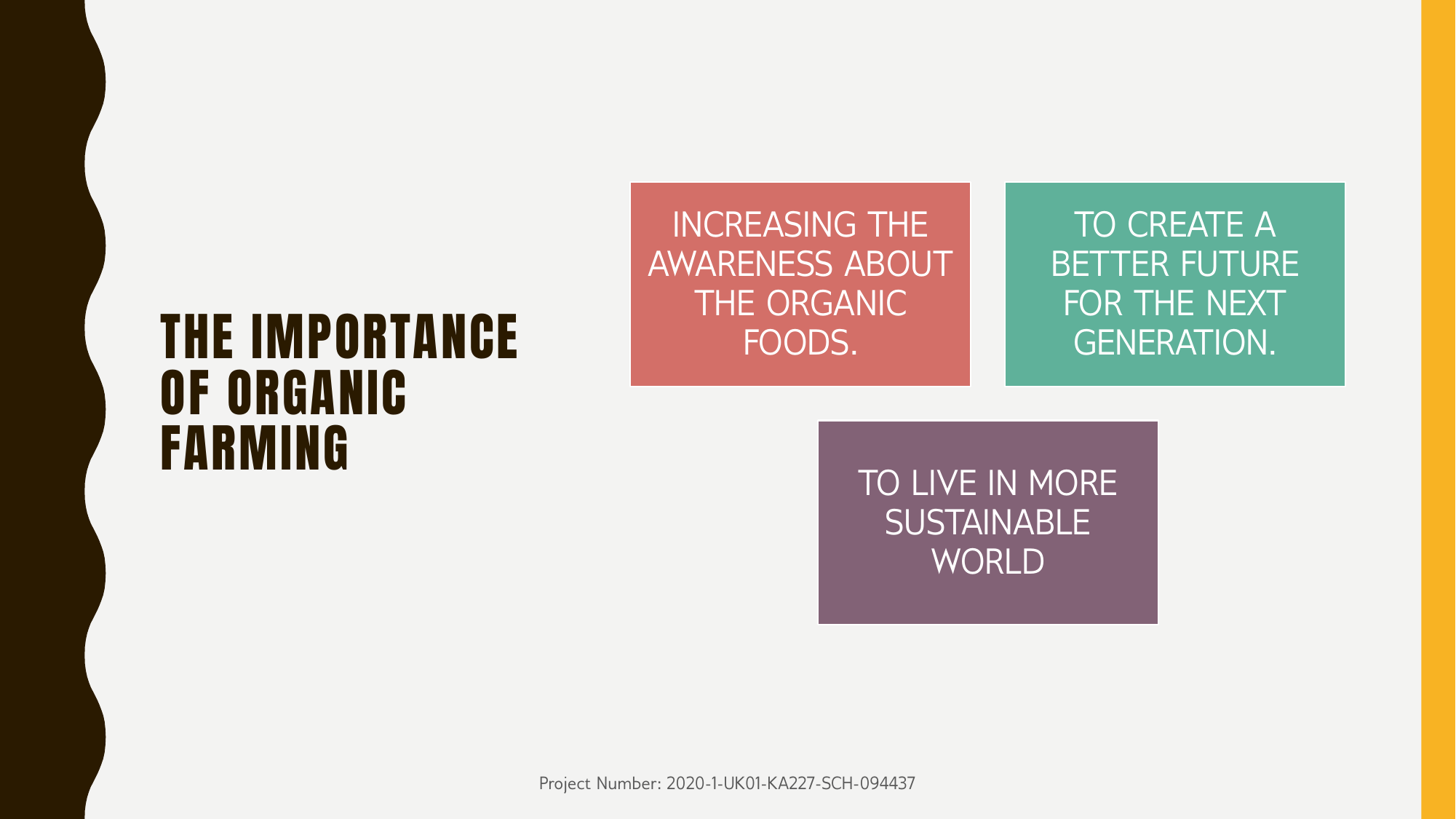

# the importance of organic farming
Increasing the awareness about the organic foods.
To create a better future for the next generation.
TO LIVE IN MORE sustainable WORLD
Project Number: 2020-1-UK01-KA227-SCH-094437